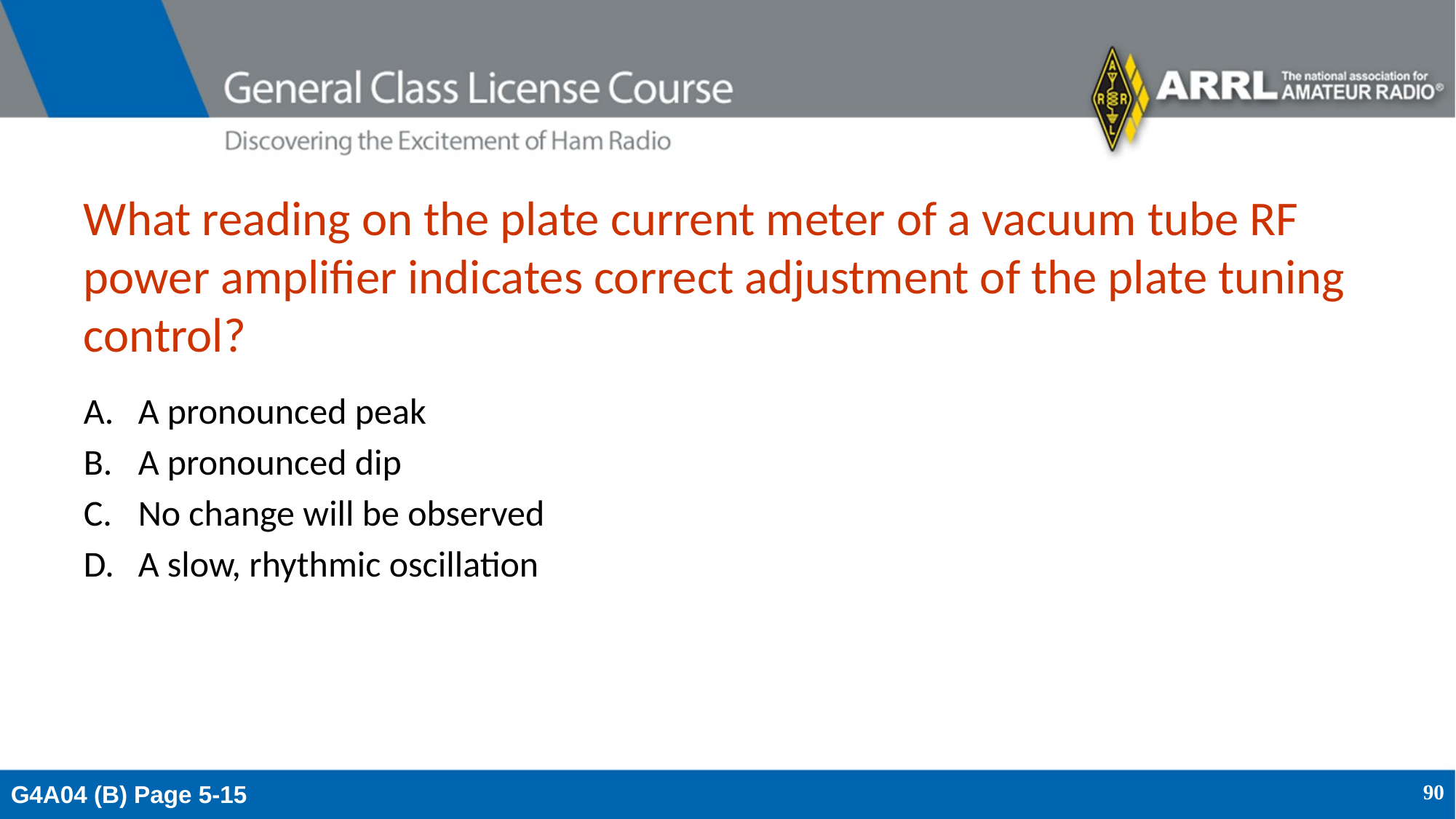

# What reading on the plate current meter of a vacuum tube RF power amplifier indicates correct adjustment of the plate tuning control?
A pronounced peak
A pronounced dip
No change will be observed
A slow, rhythmic oscillation
G4A04 (B) Page 5-15
90